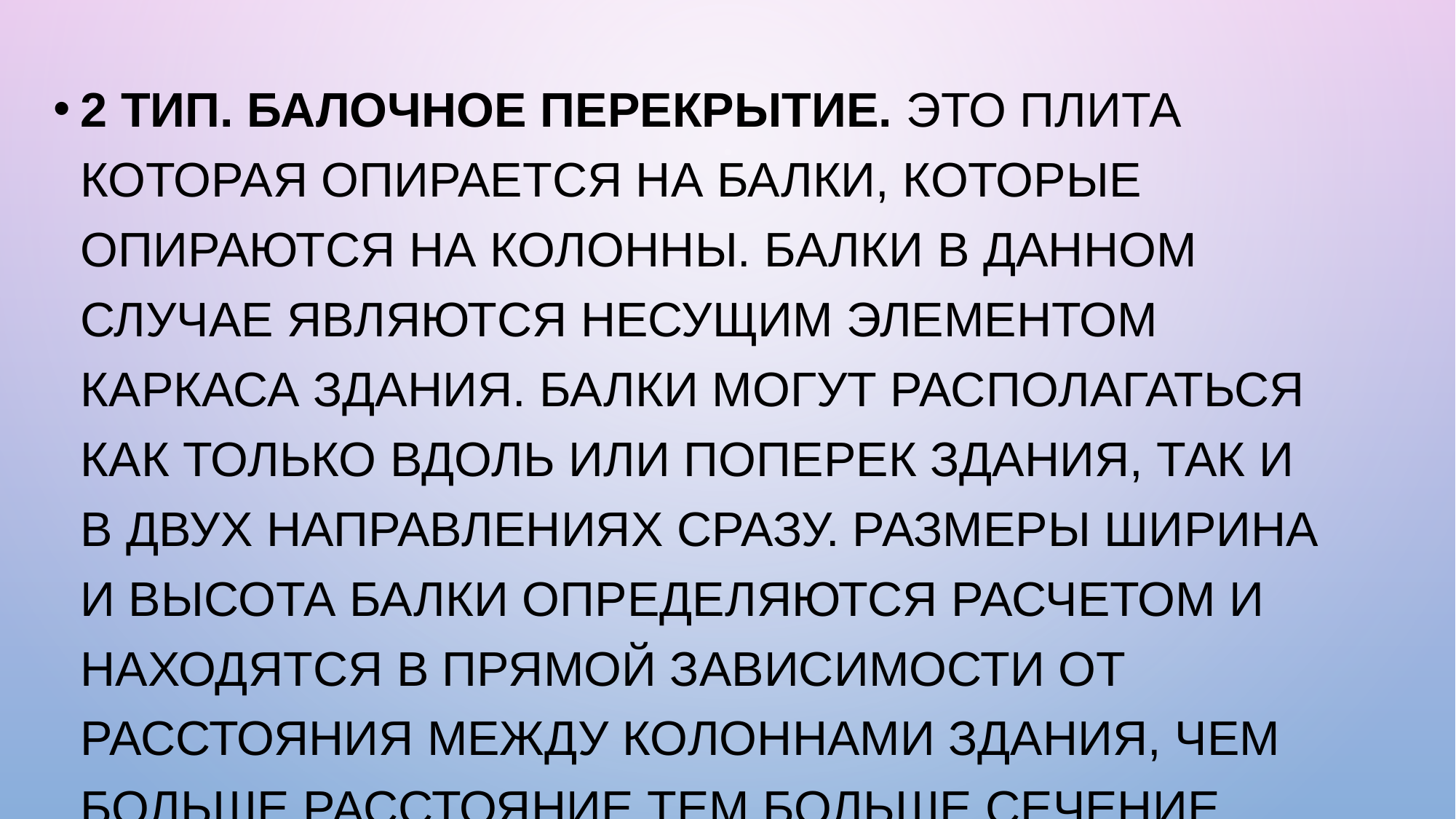

2 тип. Балочное перекрытие. Это плита которая опирается на балки, которые опираются на колонны. Балки в данном случае являются несущим элементом каркаса здания. Балки могут располагаться как только вдоль или поперек здания, так и в двух направлениях сразу. Размеры ширина и высота балки определяются расчетом и находятся в прямой зависимости от расстояния между колоннами здания, чем больше расстояние тем больше сечение балки.